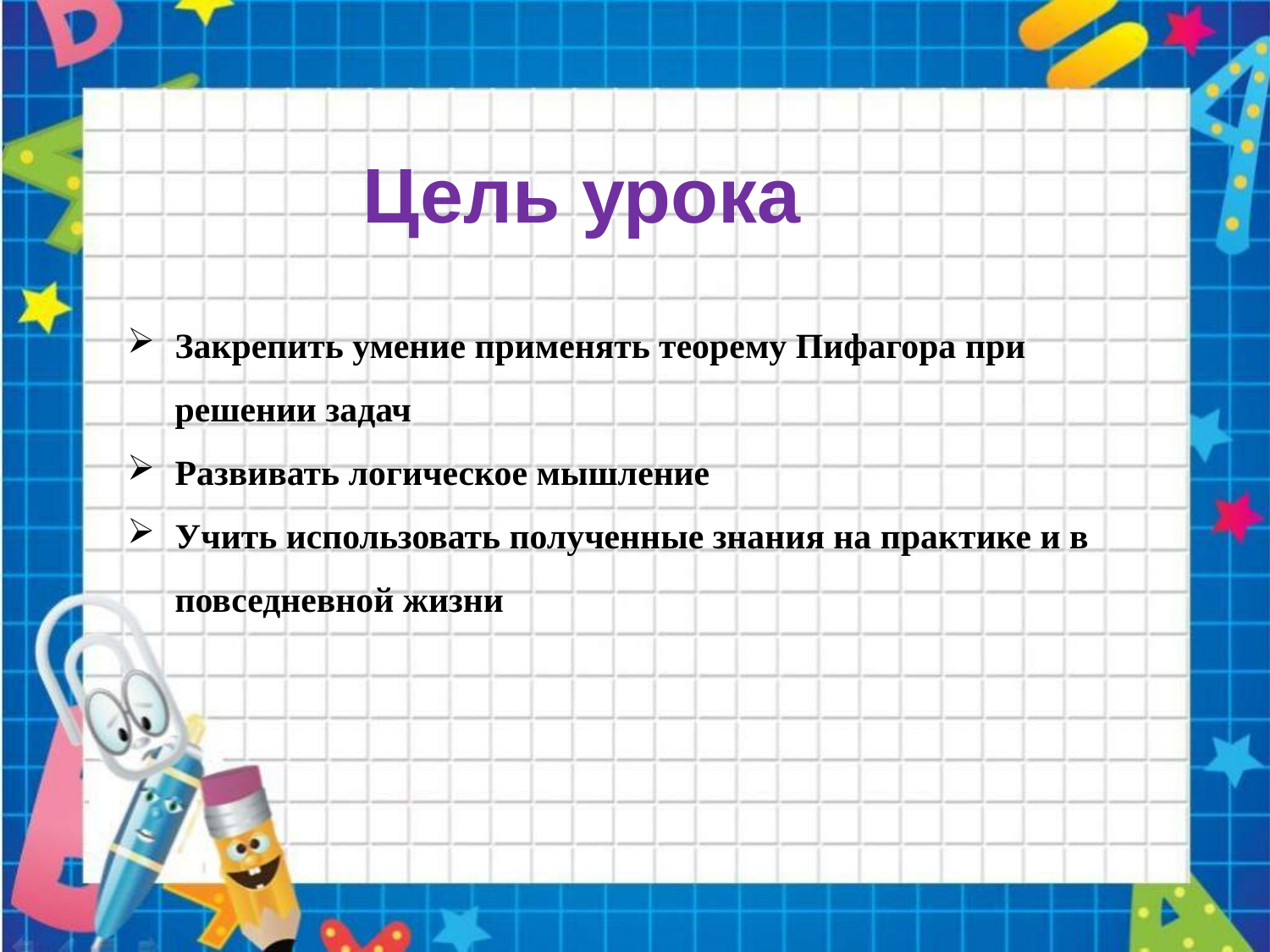

Цель урока
Закрепить умение применять теорему Пифагора при решении задач
Развивать логическое мышление
Учить использовать полученные знания на практике и в повседневной жизни